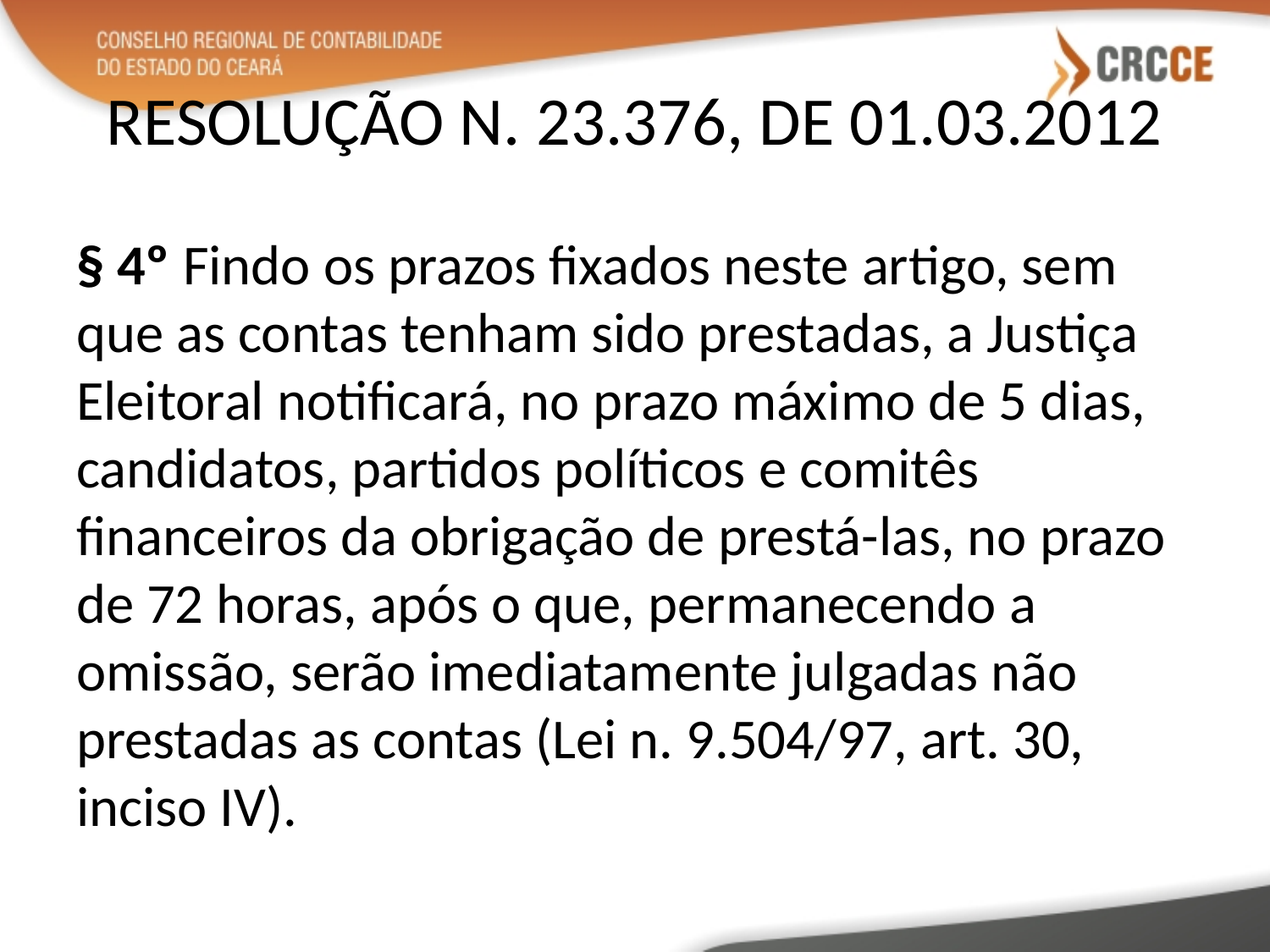

# RESOLUÇÃO N. 23.376, DE 01.03.2012
§ 4º Findo os prazos fixados neste artigo, sem que as contas tenham sido prestadas, a Justiça Eleitoral notificará, no prazo máximo de 5 dias, candidatos, partidos políticos e comitês financeiros da obrigação de prestá-las, no prazo de 72 horas, após o que, permanecendo a omissão, serão imediatamente julgadas não prestadas as contas (Lei n. 9.504/97, art. 30, inciso IV).